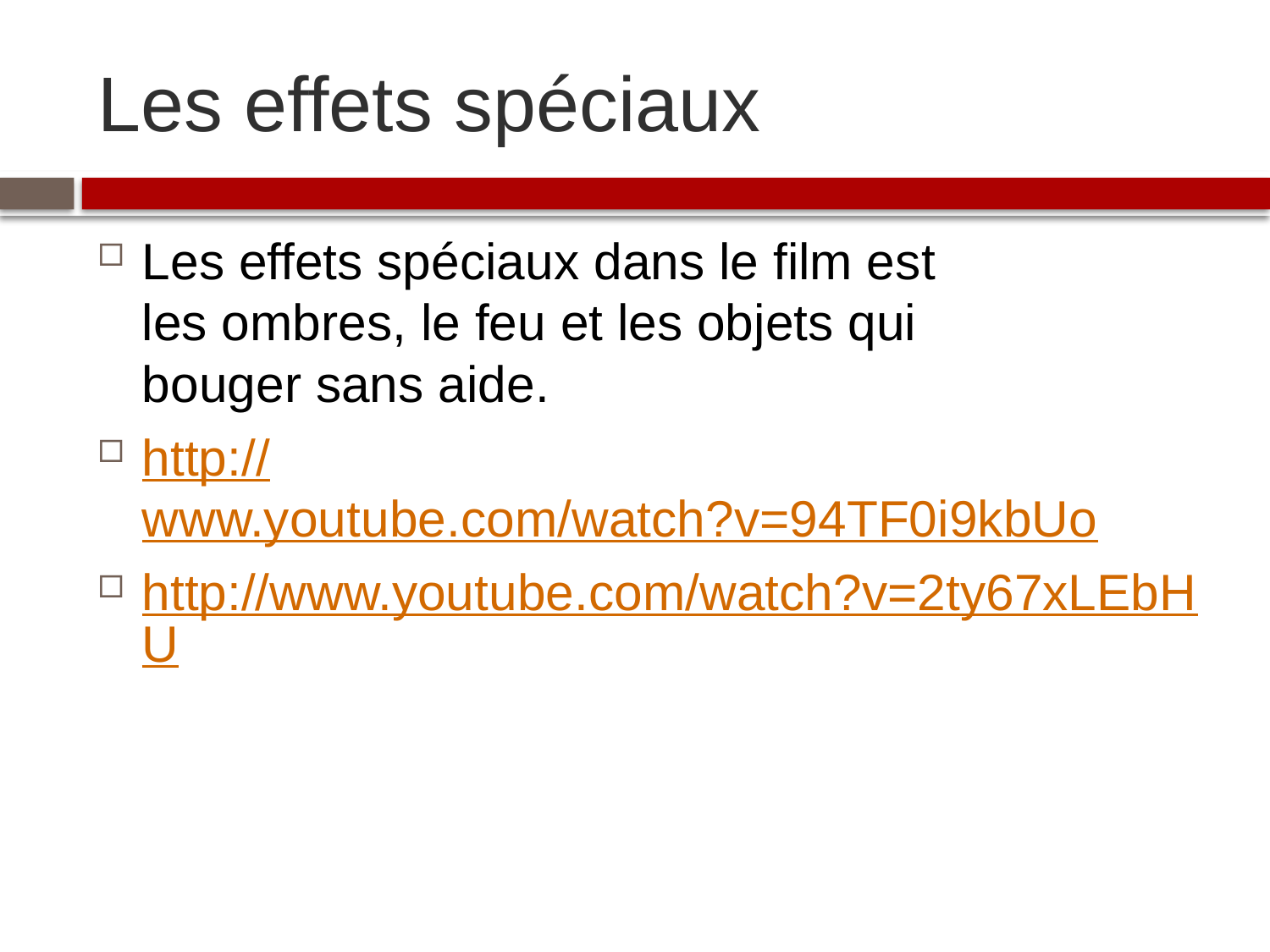

# Les effets spéciaux
Les effets spéciaux dans le film est les ombres, le feu et les objets qui bouger sans aide.
http://www.youtube.com/watch?v=94TF0i9kbUo
http://www.youtube.com/watch?v=2ty67xLEbHU